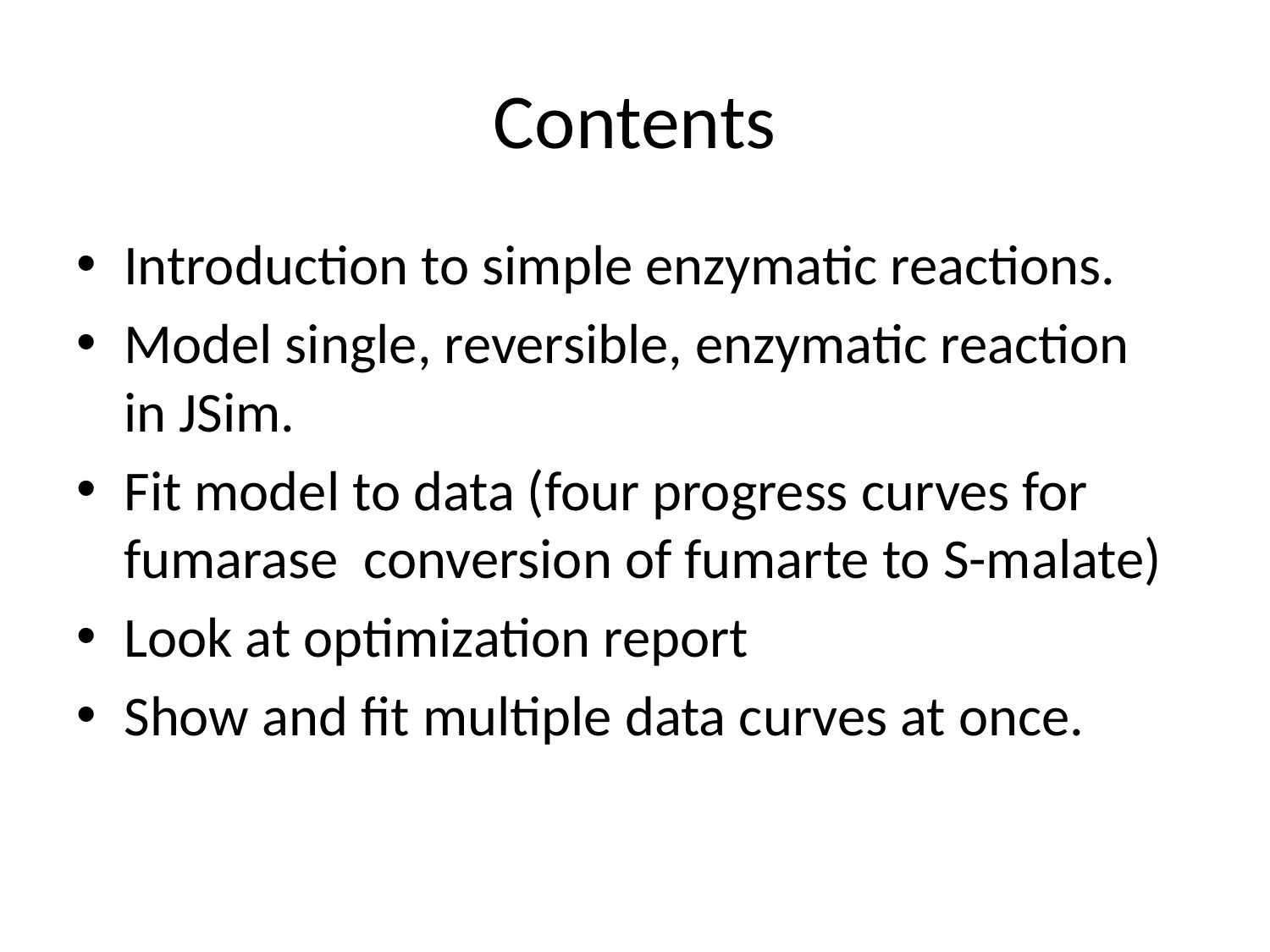

# Contents
Introduction to simple enzymatic reactions.
Model single, reversible, enzymatic reaction  in JSim.
Fit model to data (four progress curves for fumarase  conversion of fumarte to S-malate)
Look at optimization report
Show and fit multiple data curves at once.